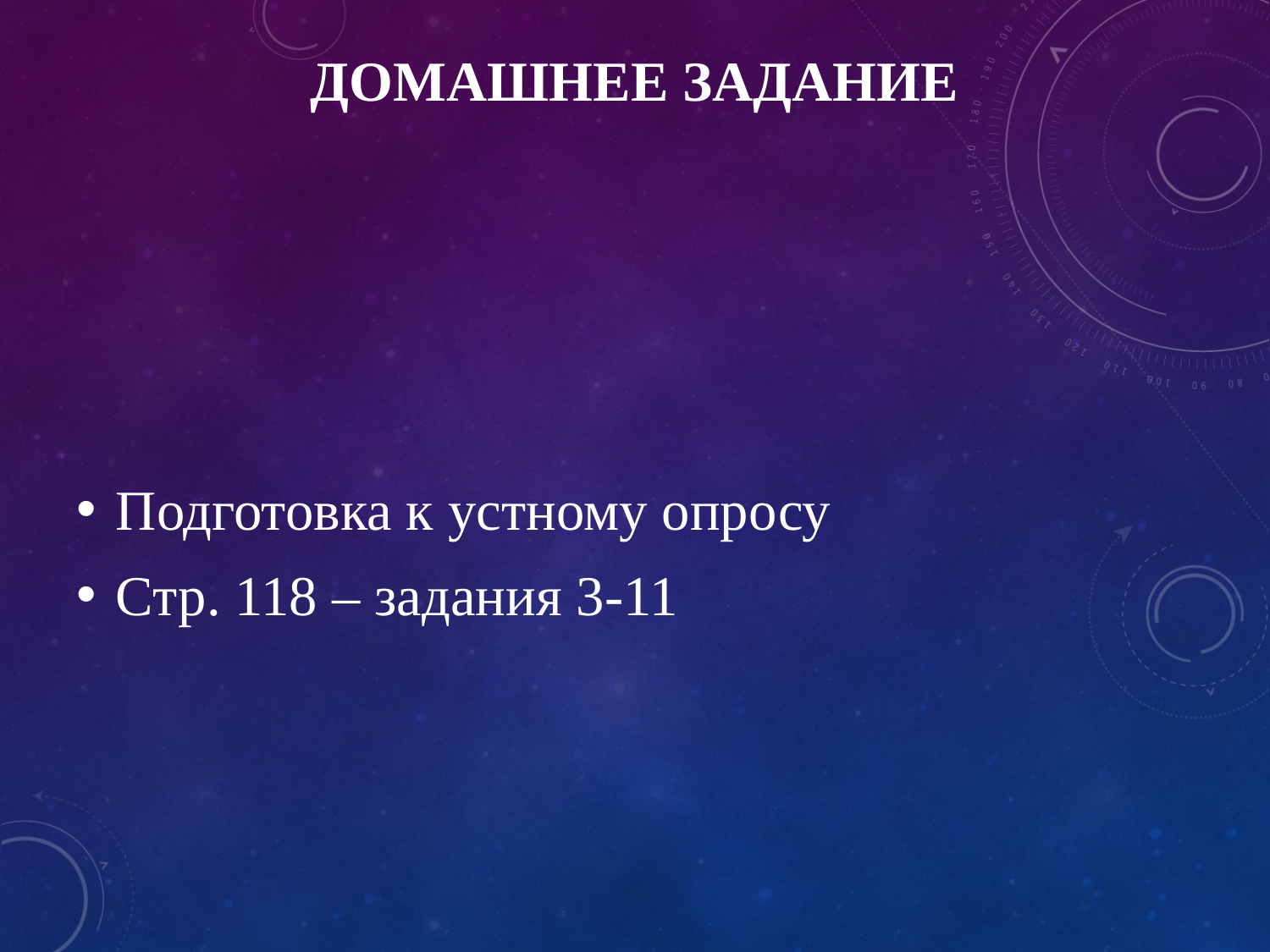

# Домашнее задание
Подготовка к устному опросу
Стр. 118 – задания 3-11